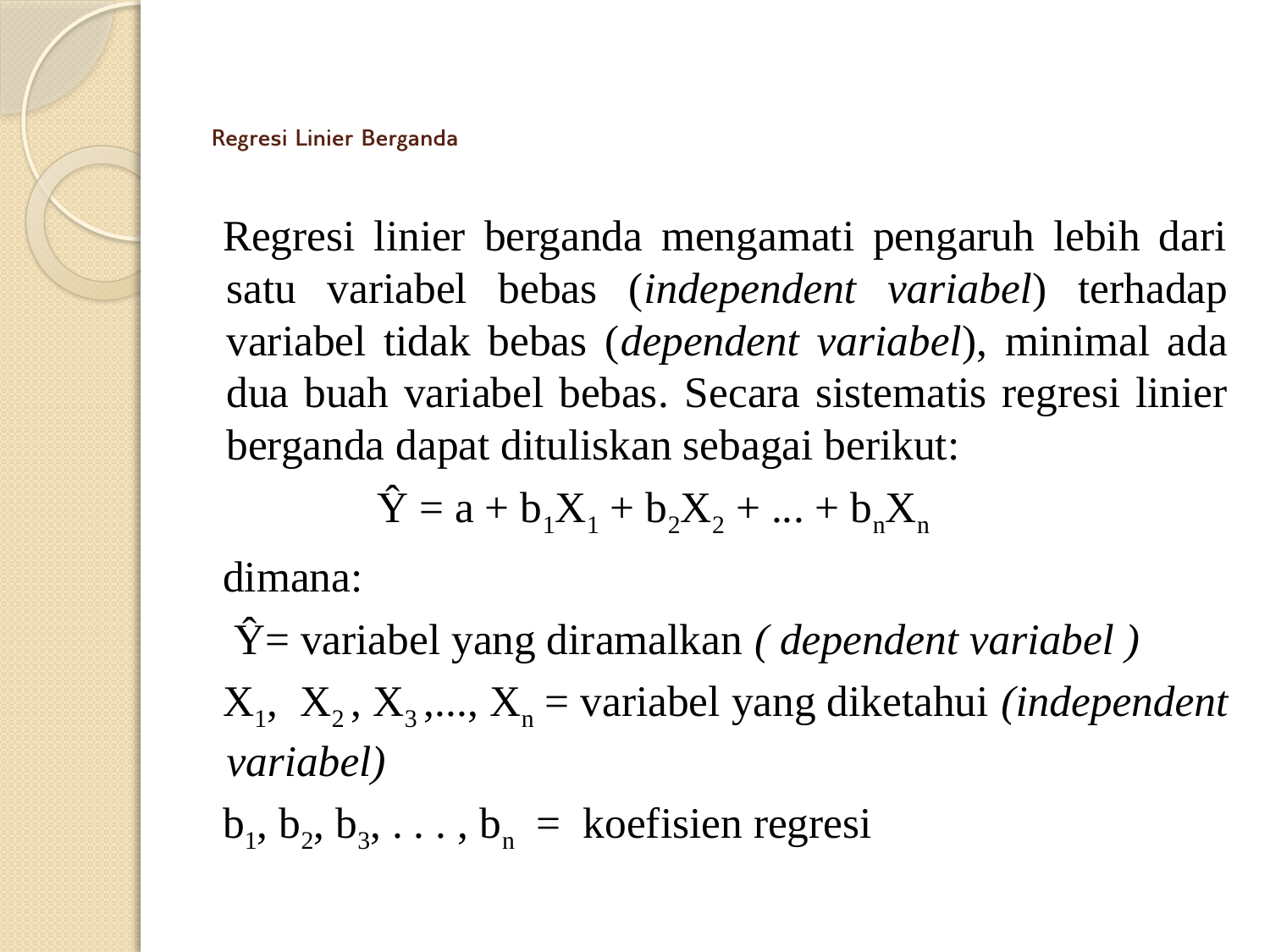

# Regresi Linier Berganda
Regresi linier berganda mengamati pengaruh lebih dari satu variabel bebas (independent variabel) terhadap variabel tidak bebas (dependent variabel), minimal ada dua buah variabel bebas. Secara sistematis regresi linier berganda dapat dituliskan sebagai berikut:
              Ŷ = a + b1X1 + b2X2 + ... + bnXn
dimana:
 Ŷ= variabel yang diramalkan ( dependent variabel )
X1,  X2 , X3 ,..., Xn = variabel yang diketahui (independent variabel)
b1, b2, b3, . . . , bn  =  koefisien regresi